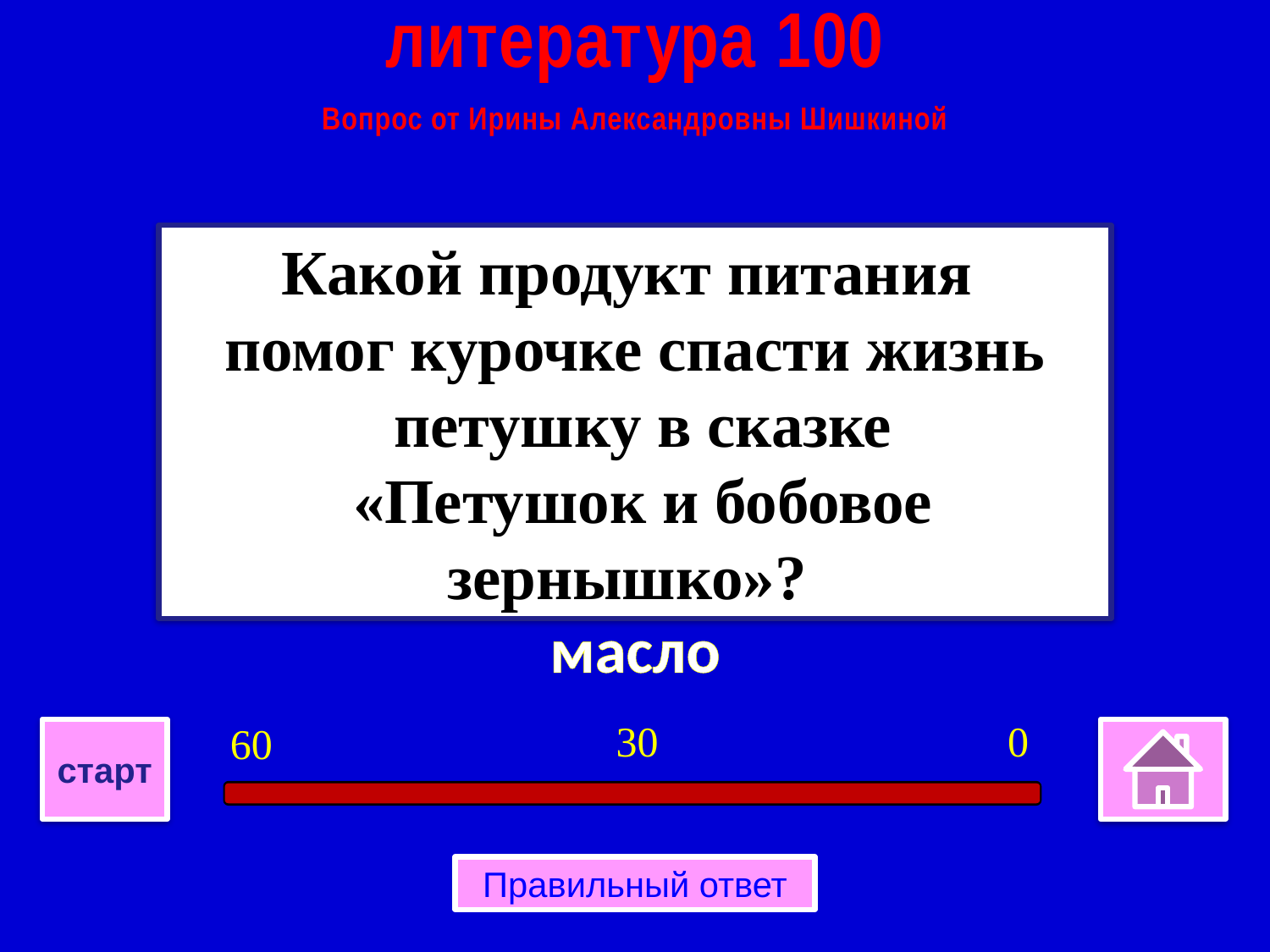

литература 100
Вопрос от Ирины Александровны Шишкиной

Какой продукт питания
помог курочке спасти жизнь
 петушку в сказке
 «Петушок и бобовое зернышко»?
масло
30
0
60
старт

Правильный ответ